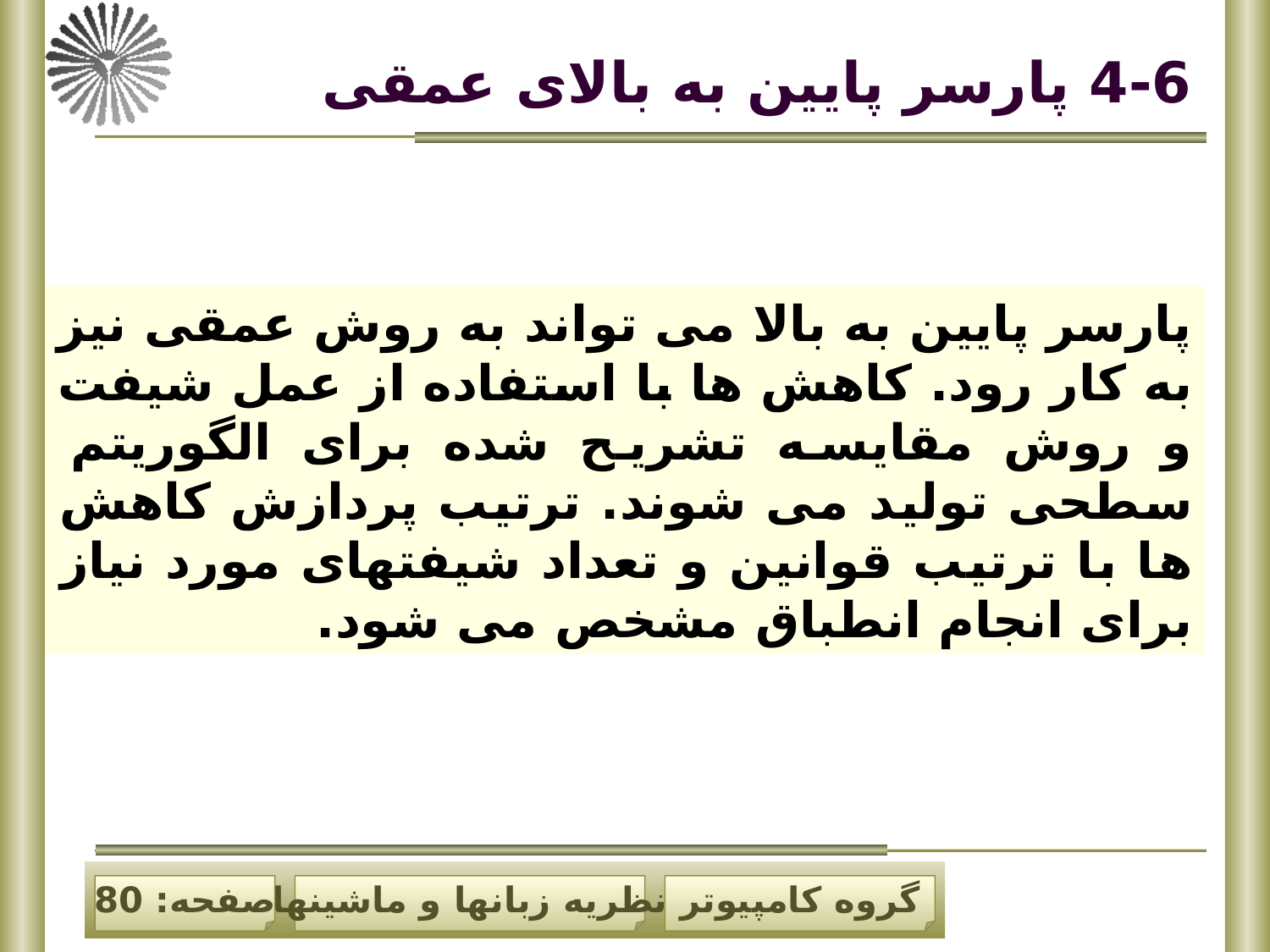

# 4-6 پارسر پایین به بالای عمقی
پارسر پایین به بالا می تواند به روش عمقی نیز به کار رود. کاهش ها با استفاده از عمل شیفت و روش مقایسه تشریح شده برای الگوریتم سطحی تولید می شوند. ترتیب پردازش کاهش ها با ترتیب قوانین و تعداد شیفتهای مورد نیاز برای انجام انطباق مشخص می شود.